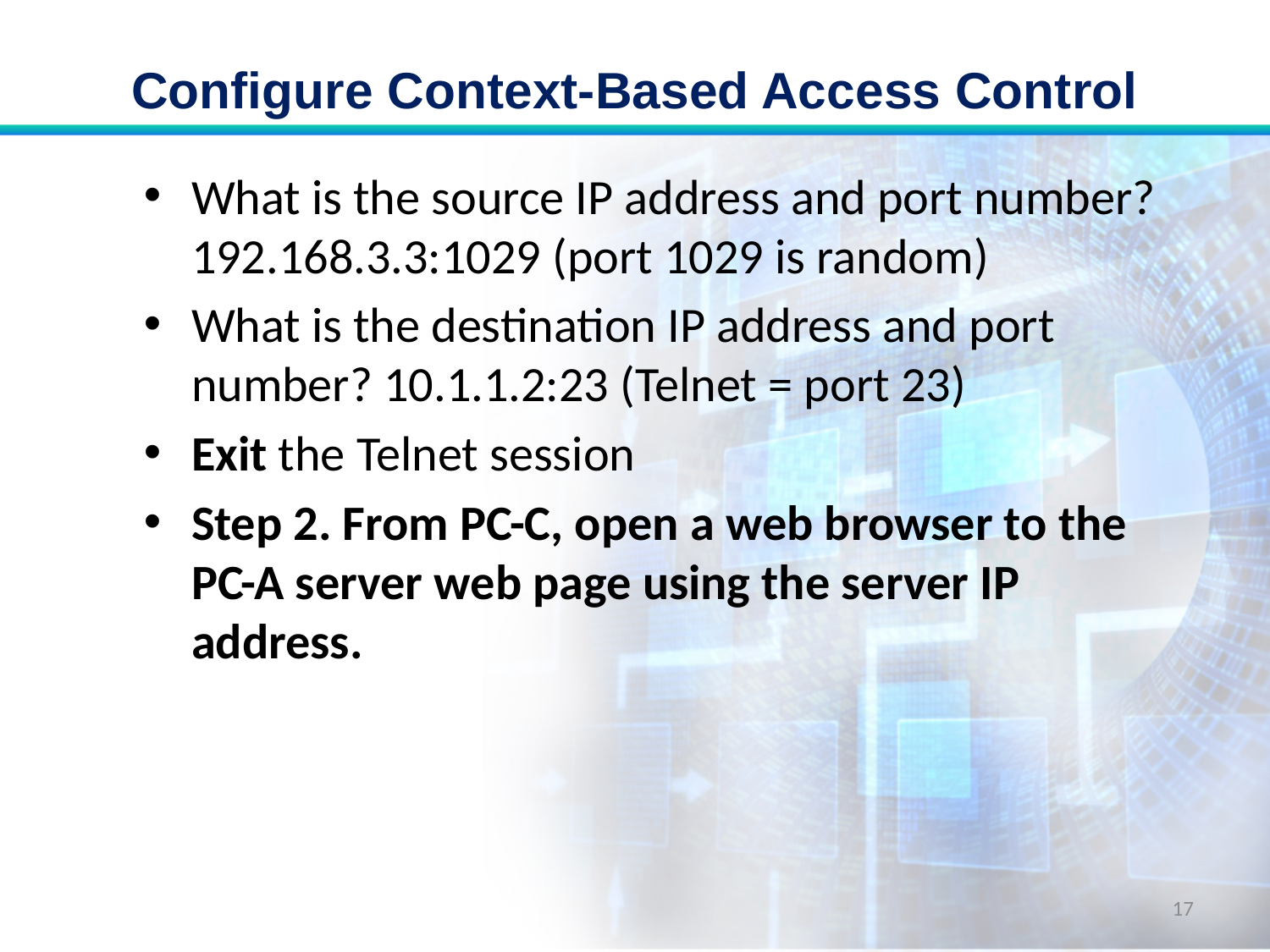

# Configure Context-Based Access Control
What is the source IP address and port number? 192.168.3.3:1029 (port 1029 is random)
What is the destination IP address and port number? 10.1.1.2:23 (Telnet = port 23)
Exit the Telnet session
Step 2. From PC-C, open a web browser to the PC-A server web page using the server IP address.

17